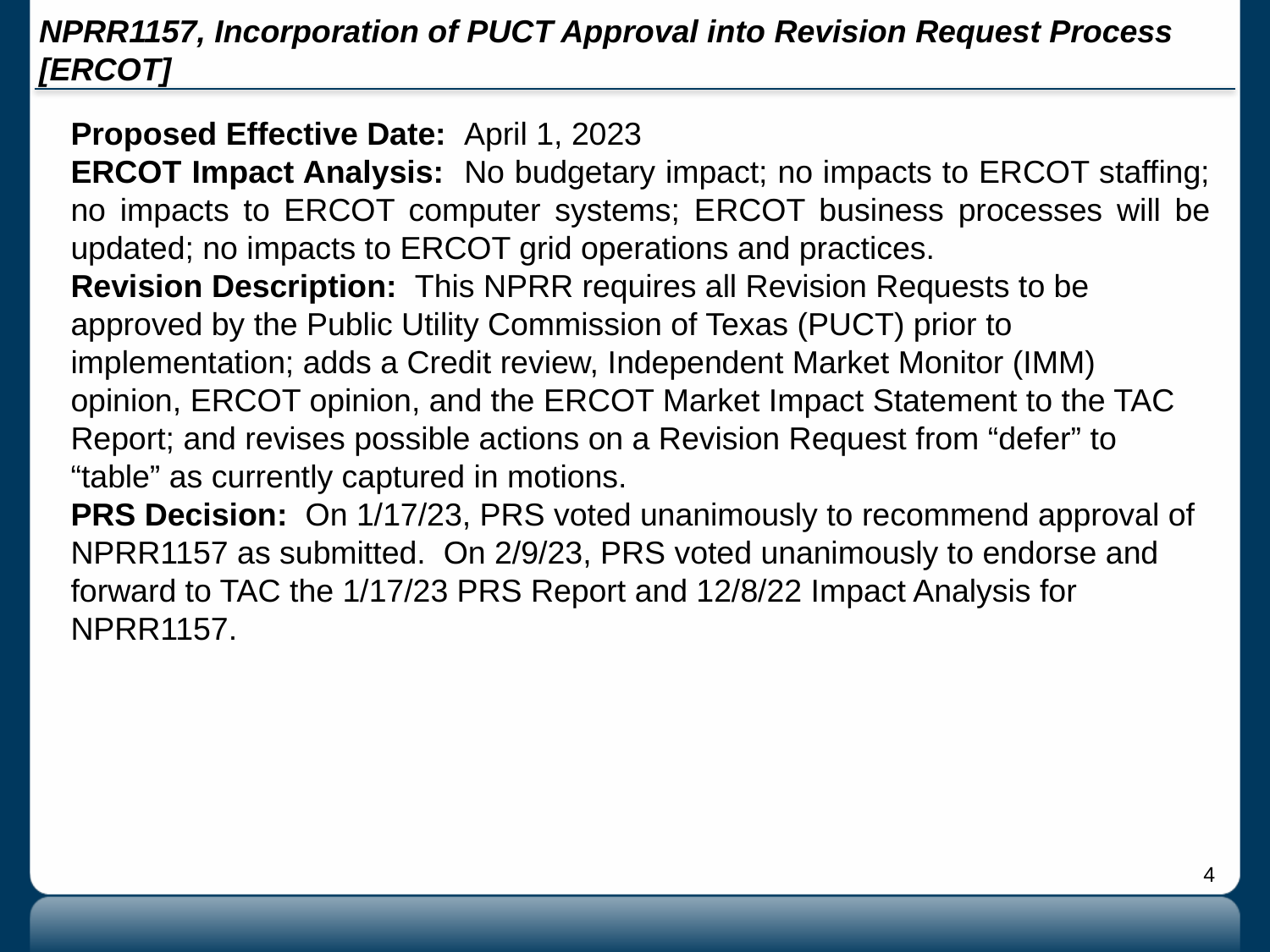

# NPRR1157, Incorporation of PUCT Approval into Revision Request Process [ERCOT]
Proposed Effective Date:  April 1, 2023
ERCOT Impact Analysis:  No budgetary impact; no impacts to ERCOT staffing; no impacts to ERCOT computer systems; ERCOT business processes will be updated; no impacts to ERCOT grid operations and practices.
Revision Description:  This NPRR requires all Revision Requests to be approved by the Public Utility Commission of Texas (PUCT) prior to implementation; adds a Credit review, Independent Market Monitor (IMM) opinion, ERCOT opinion, and the ERCOT Market Impact Statement to the TAC Report; and revises possible actions on a Revision Request from “defer” to “table” as currently captured in motions.
PRS Decision:  On 1/17/23, PRS voted unanimously to recommend approval of NPRR1157 as submitted.  On 2/9/23, PRS voted unanimously to endorse and forward to TAC the 1/17/23 PRS Report and 12/8/22 Impact Analysis for NPRR1157.